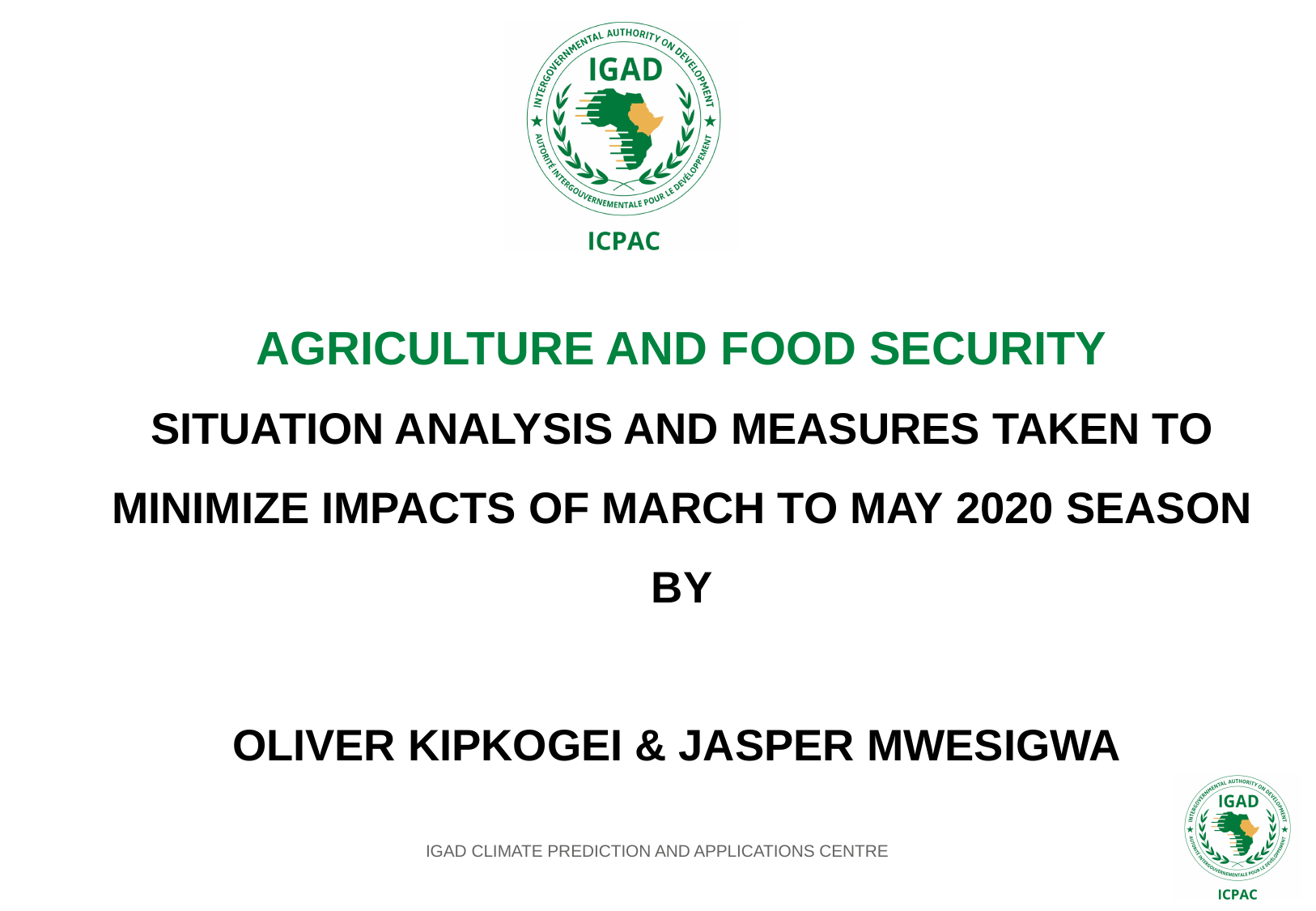

# Agriculture and food security situation analysis and measures taken to MINIMIZE impacts of MARCH TO MAY 2020 season by oliver kipkogei & jasper mwesigwa
IGAD CLIMATE PREDICTION AND APPLICATIONS CENTRE